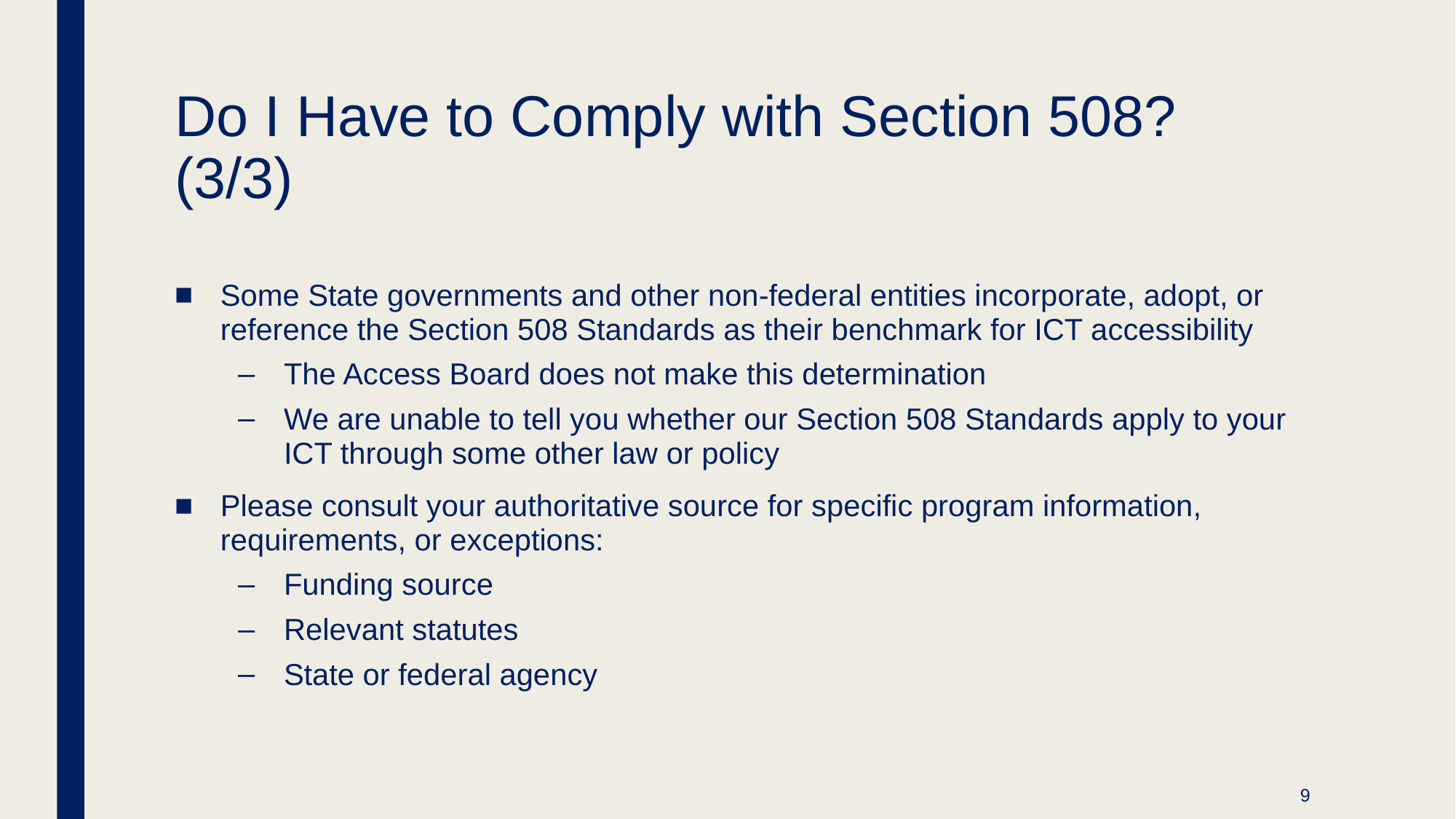

# Do I Have to Comply with Section 508?  (3/3)
Some State governments and other non-federal entities incorporate, adopt, or reference the Section 508 Standards as their benchmark for ICT accessibility
The Access Board does not make this determination
We are unable to tell you whether our Section 508 Standards apply to your ICT through some other law or policy
Please consult your authoritative source for specific program information, requirements, or exceptions:
Funding source
Relevant statutes
State or federal agency
9